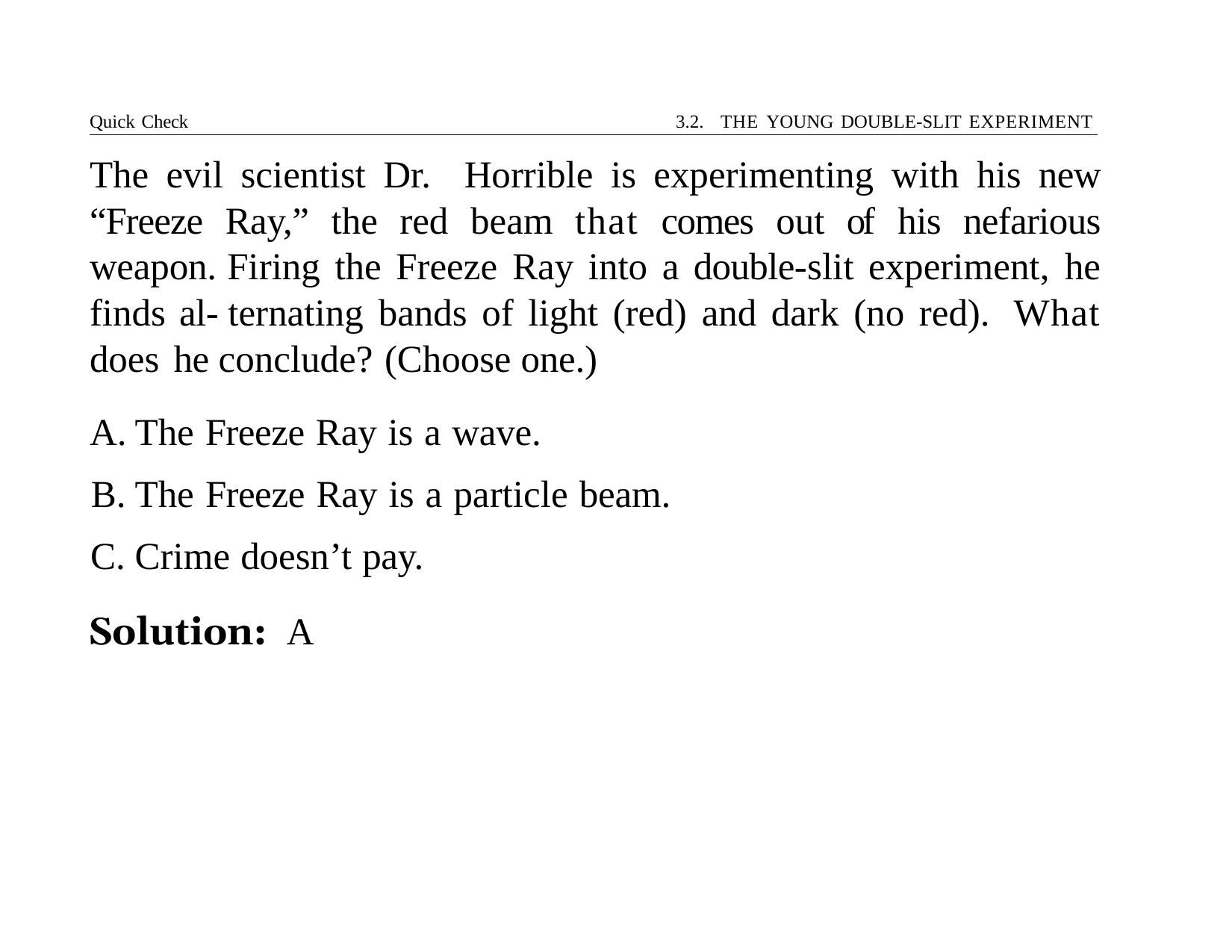

Quick Check
3.2.  THE YOUNG DOUBLE-SLIT EXPERIMENT

# The evil scientist Dr.  Horrible is experimenting with his new “Freeze Ray,” the red beam that comes out of his nefarious weapon. Firing the Freeze Ray into a double-slit experiment, he finds al- ternating bands of light (red) and dark (no red).  What does he conclude? (Choose one.)
The Freeze Ray is a wave.
The Freeze Ray is a particle beam.
Crime doesn’t pay.
Solution:	A